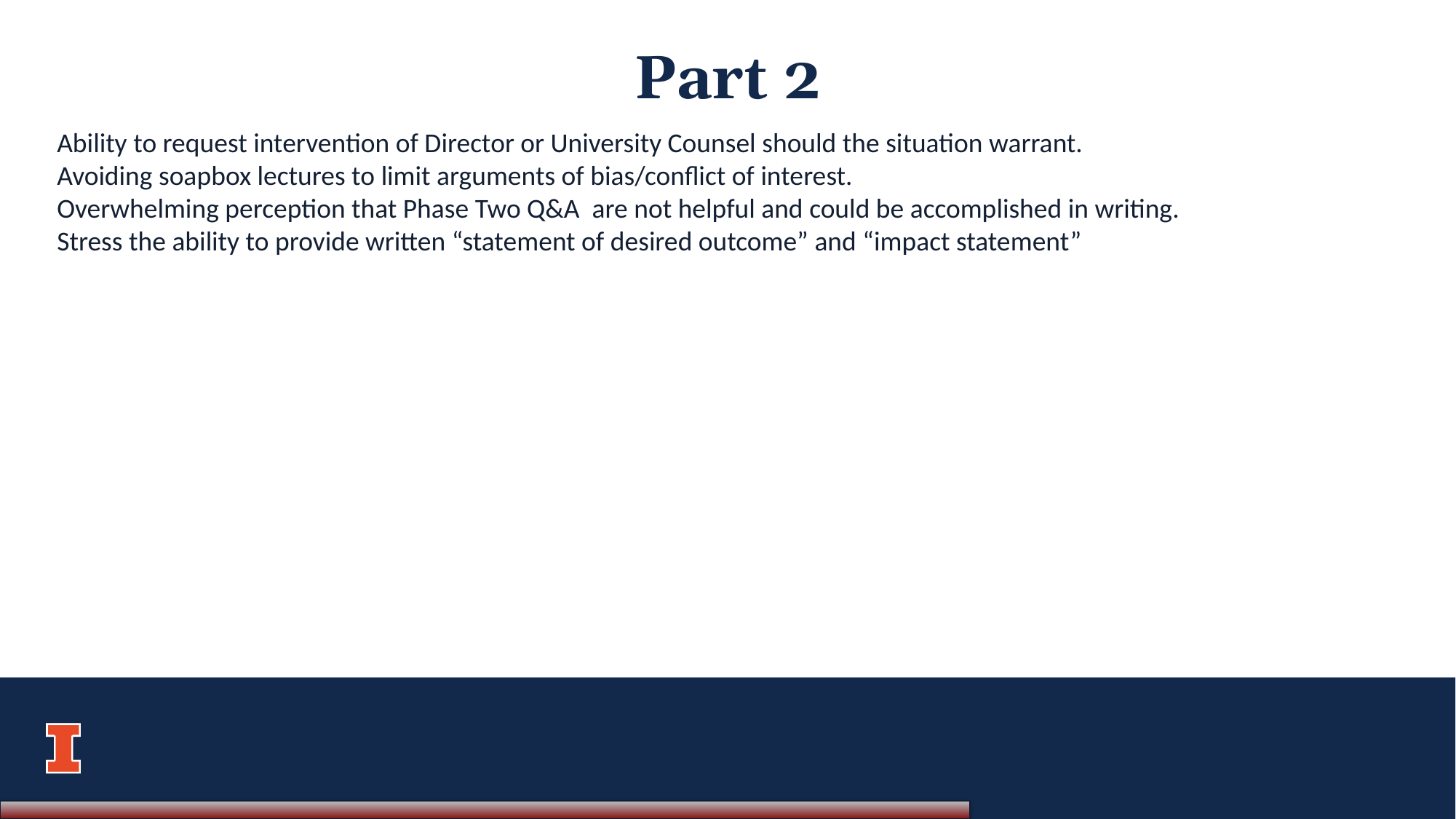

Part 2
Ability to request intervention of Director or University Counsel should the situation warrant.
Avoiding soapbox lectures to limit arguments of bias/conflict of interest.
Overwhelming perception that Phase Two Q&A  are not helpful and could be accomplished in writing.
Stress the ability to provide written “statement of desired outcome” and “impact statement”